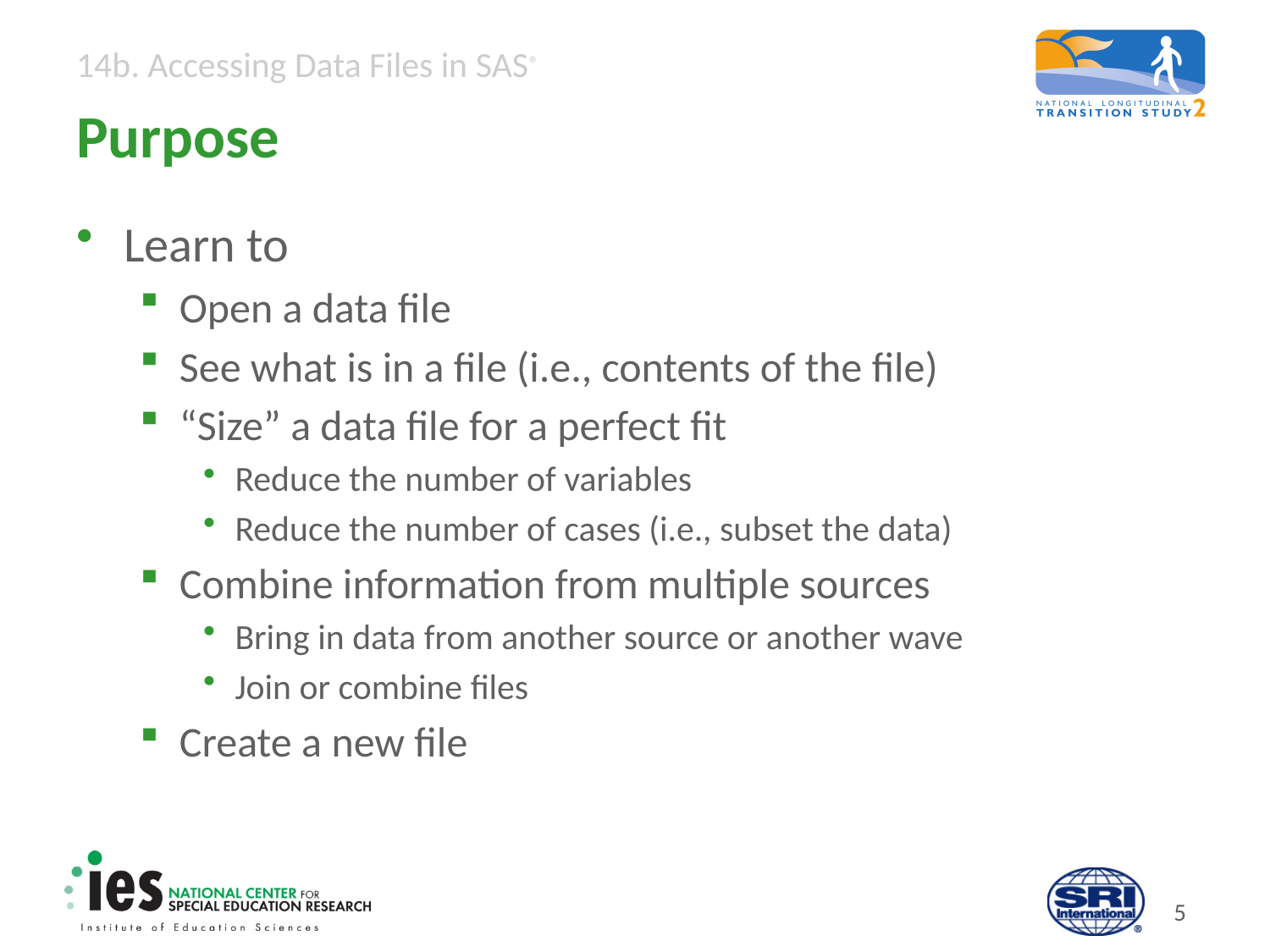

# Purpose
Learn to
Open a data file
See what is in a file (i.e., contents of the file)
“Size” a data file for a perfect fit
Reduce the number of variables
Reduce the number of cases (i.e., subset the data)
Combine information from multiple sources
Bring in data from another source or another wave
Join or combine files
Create a new file
5